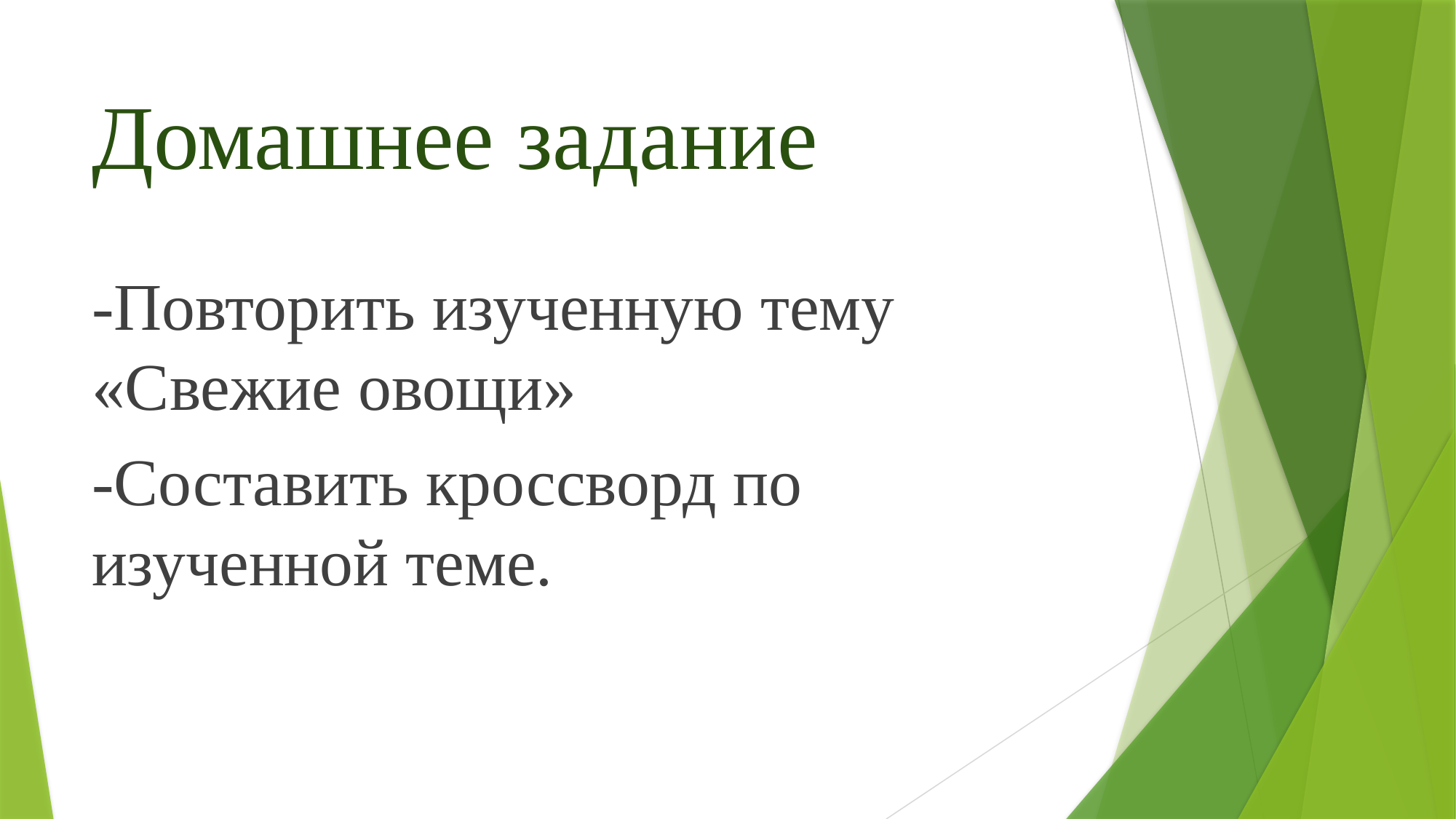

# Домашнее задание
-Повторить изученную тему «Свежие овощи»
-Составить кроссворд по изученной теме.